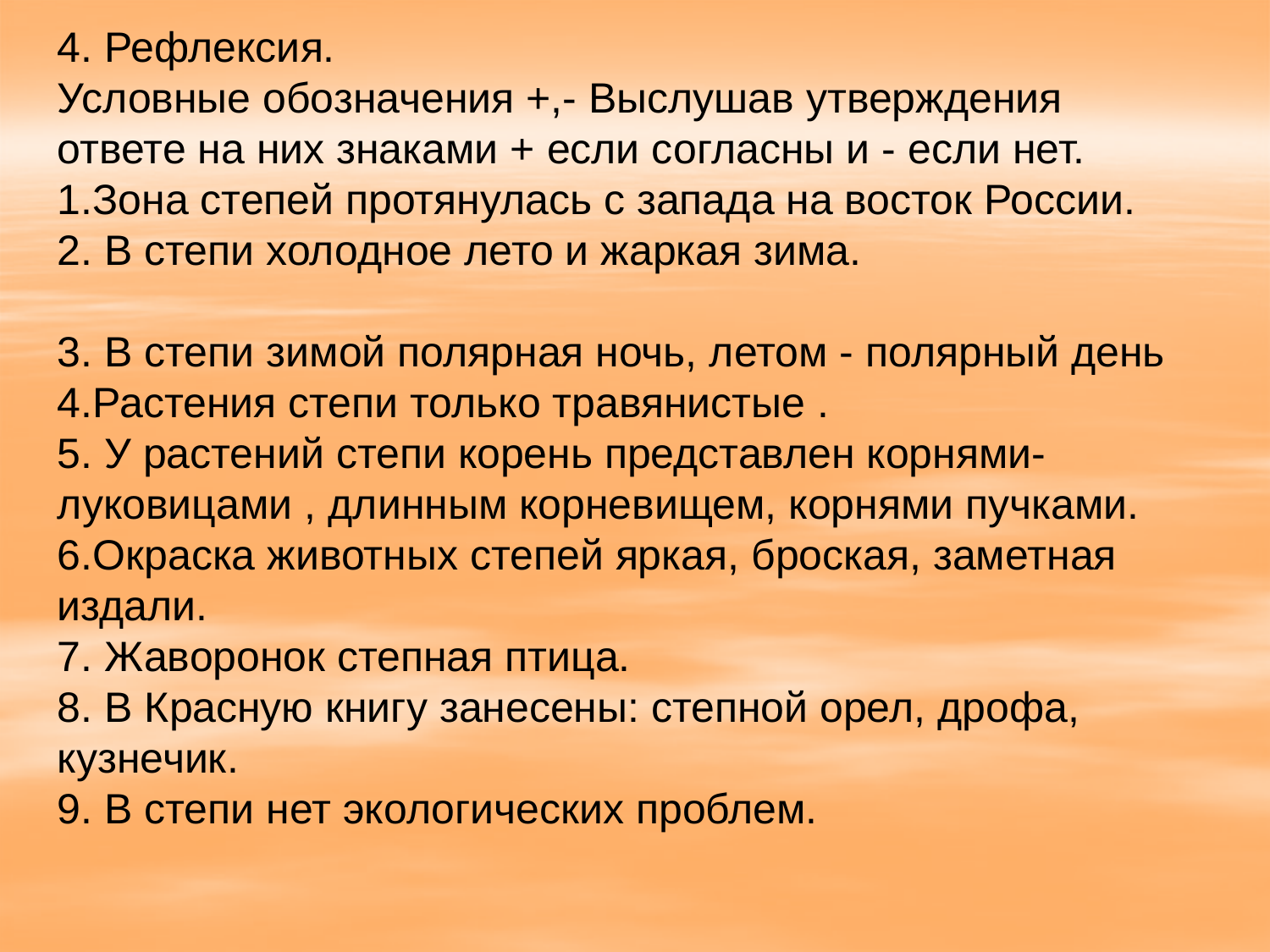

4. Рефлексия.
Условные обозначения +,- Выслушав утверждения ответе на них знаками + если согласны и - если нет.
1.Зона степей протянулась с запада на восток России.
2. В степи холодное лето и жаркая зима.
3. В степи зимой полярная ночь, летом - полярный день
4.Растения степи только травянистые .
5. У растений степи корень представлен корнями-луковицами , длинным корневищем, корнями пучками.
6.Окраска животных степей яркая, броская, заметная издали.
7. Жаворонок степная птица.
8. В Красную книгу занесены: степной орел, дрофа, кузнечик.
9. В степи нет экологических проблем.